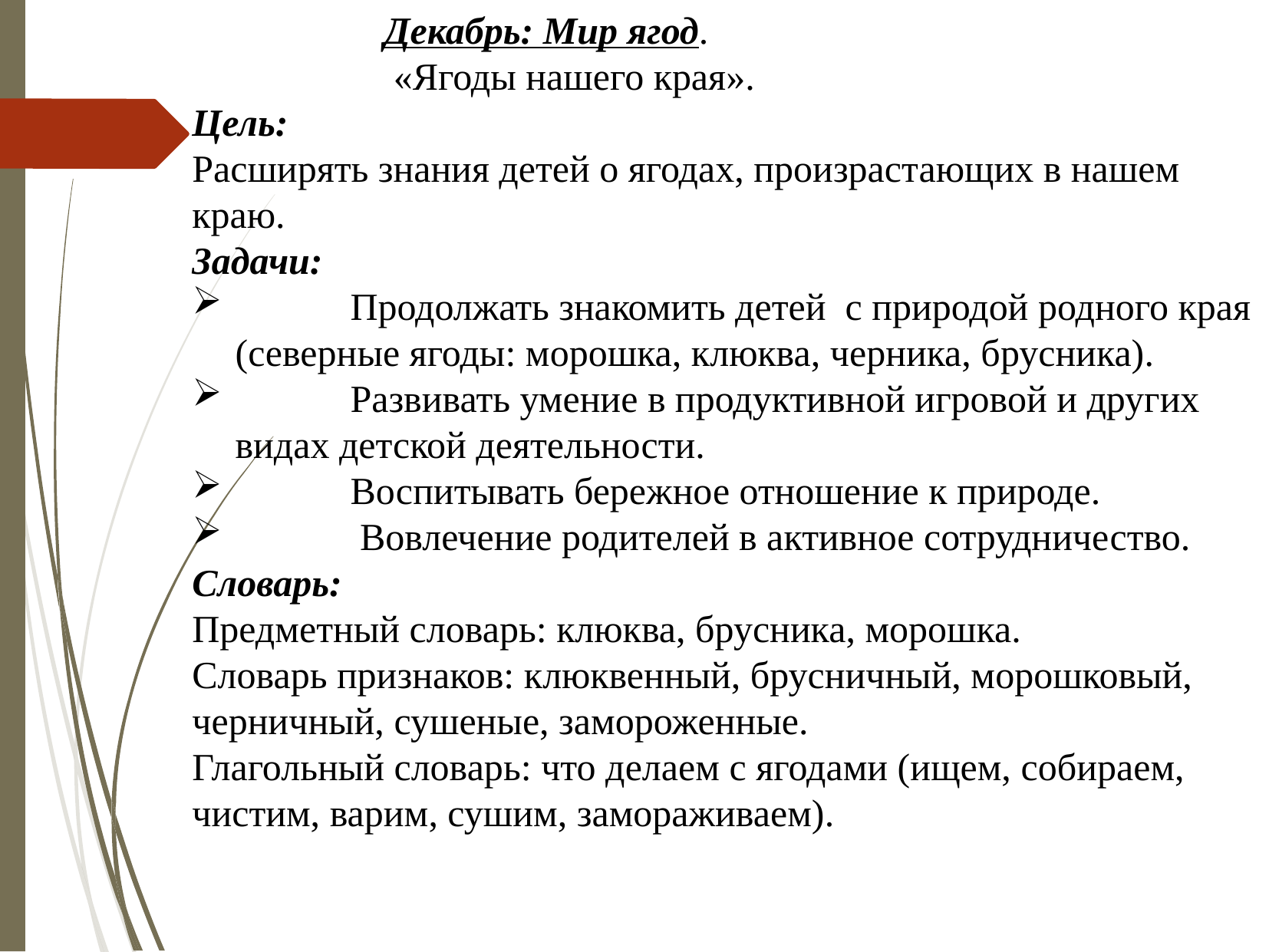

Декабрь: Мир ягод.
                     «Ягоды нашего края».
Цель:
Расширять знания детей о ягодах, произрастающих в нашем краю.
Задачи:
	Продолжать знакомить детей  с природой родного края (северные ягоды: морошка, клюква, черника, брусника).
	Развивать умение в продуктивной игровой и других видах детской деятельности.
	Воспитывать бережное отношение к природе.
	 Вовлечение родителей в активное сотрудничество.
Словарь:
Предметный словарь: клюква, брусника, морошка.
Словарь признаков: клюквенный, брусничный, морошковый, черничный, сушеные, замороженные.
Глагольный словарь: что делаем с ягодами (ищем, собираем, чистим, варим, сушим, замораживаем).